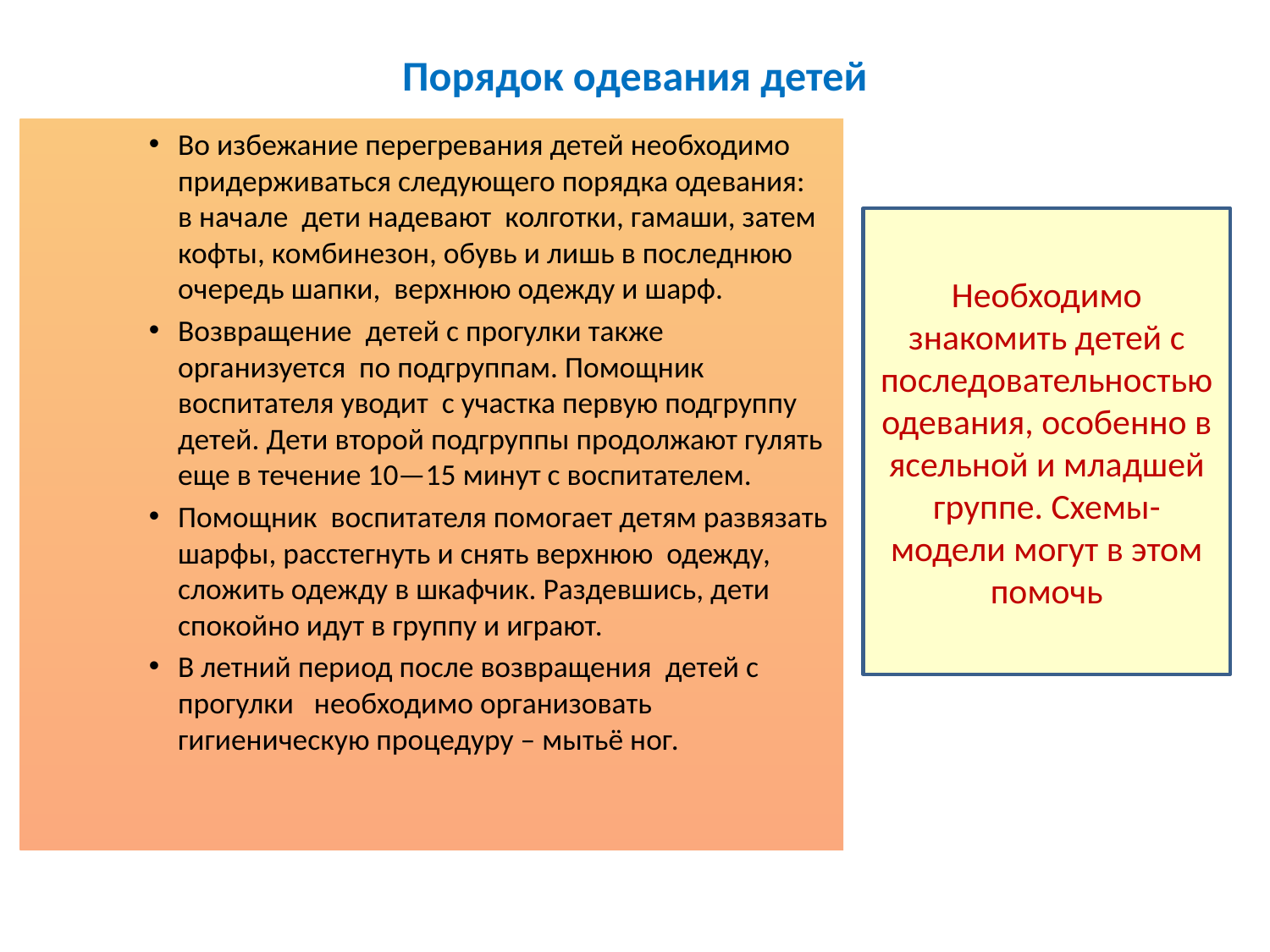

# Порядок одевания детей
Во избежание перегревания детей необходимо придерживаться следующего порядка одевания:  в начале  дети надевают  колготки, гамаши, затем кофты, комбинезон, обувь и лишь в последнюю очередь шапки,  верхнюю одежду и шарф.
Возвращение  детей с прогулки также организуется  по подгруппам. Помощник  воспитателя уводит  с участка первую подгруппу детей. Дети второй подгруппы продолжают гулять еще в течение 10—15 минут с воспитателем.
Помощник  воспитателя помогает детям развязать шарфы, расстегнуть и снять верхнюю  одежду, сложить одежду в шкафчик. Раздевшись, дети  спокойно идут в группу и играют.
В летний период после возвращения  детей с прогулки   необходимо организовать  гигиеническую процедуру – мытьё ног.
Необходимо знакомить детей с последовательностью одевания, особенно в ясельной и младшей группе. Схемы-модели могут в этом помочь